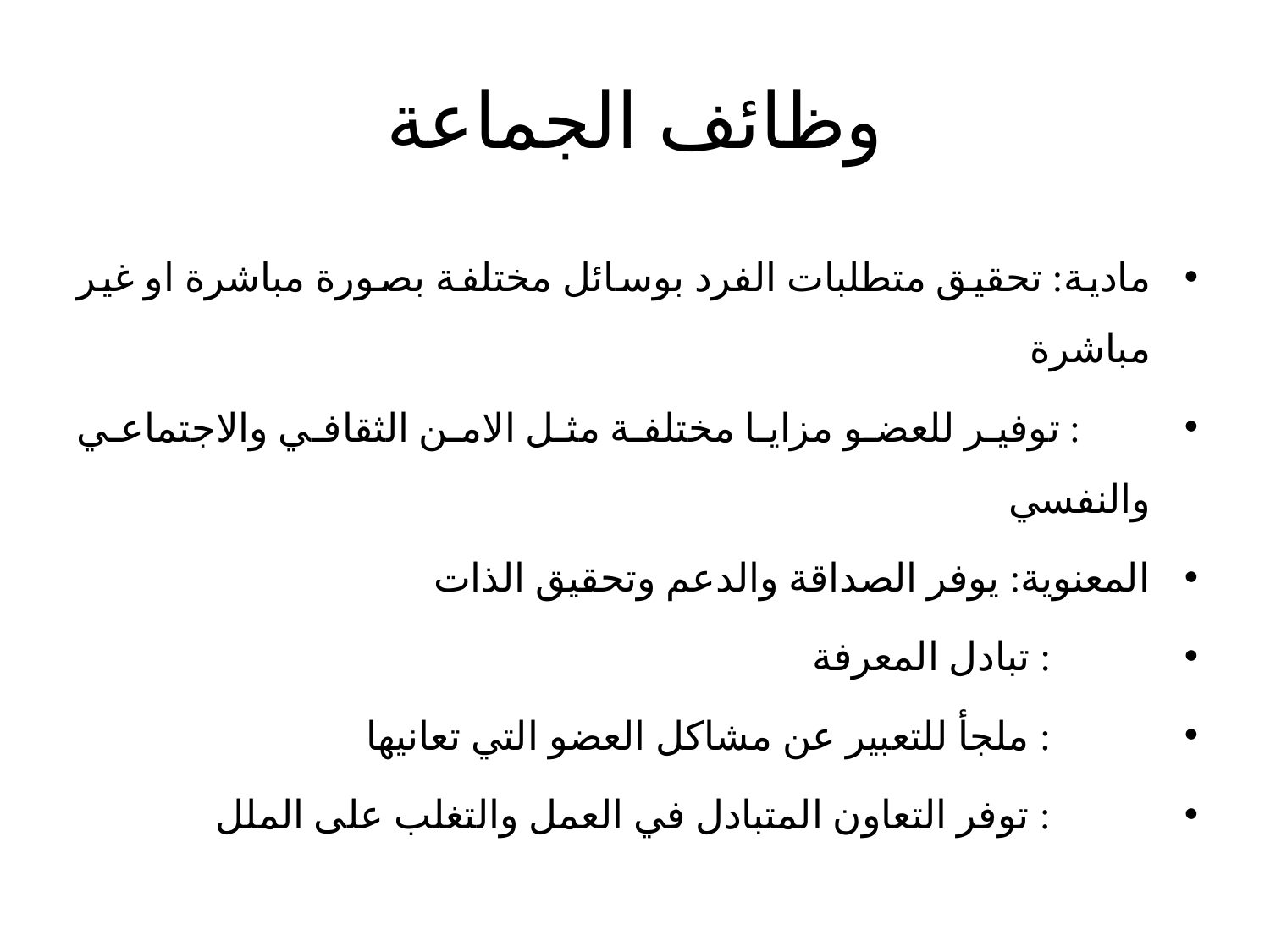

# وظائف الجماعة
مادية: تحقيق متطلبات الفرد بوسائل مختلفة بصورة مباشرة او غير مباشرة
       : توفير للعضو مزايا مختلفة مثل الامن الثقافي والاجتماعي والنفسي
المعنوية: يوفر الصداقة والدعم وتحقيق الذات
          : تبادل المعرفة
          : ملجأ للتعبير عن مشاكل العضو التي تعانيها
          : توفر التعاون المتبادل في العمل والتغلب على الملل